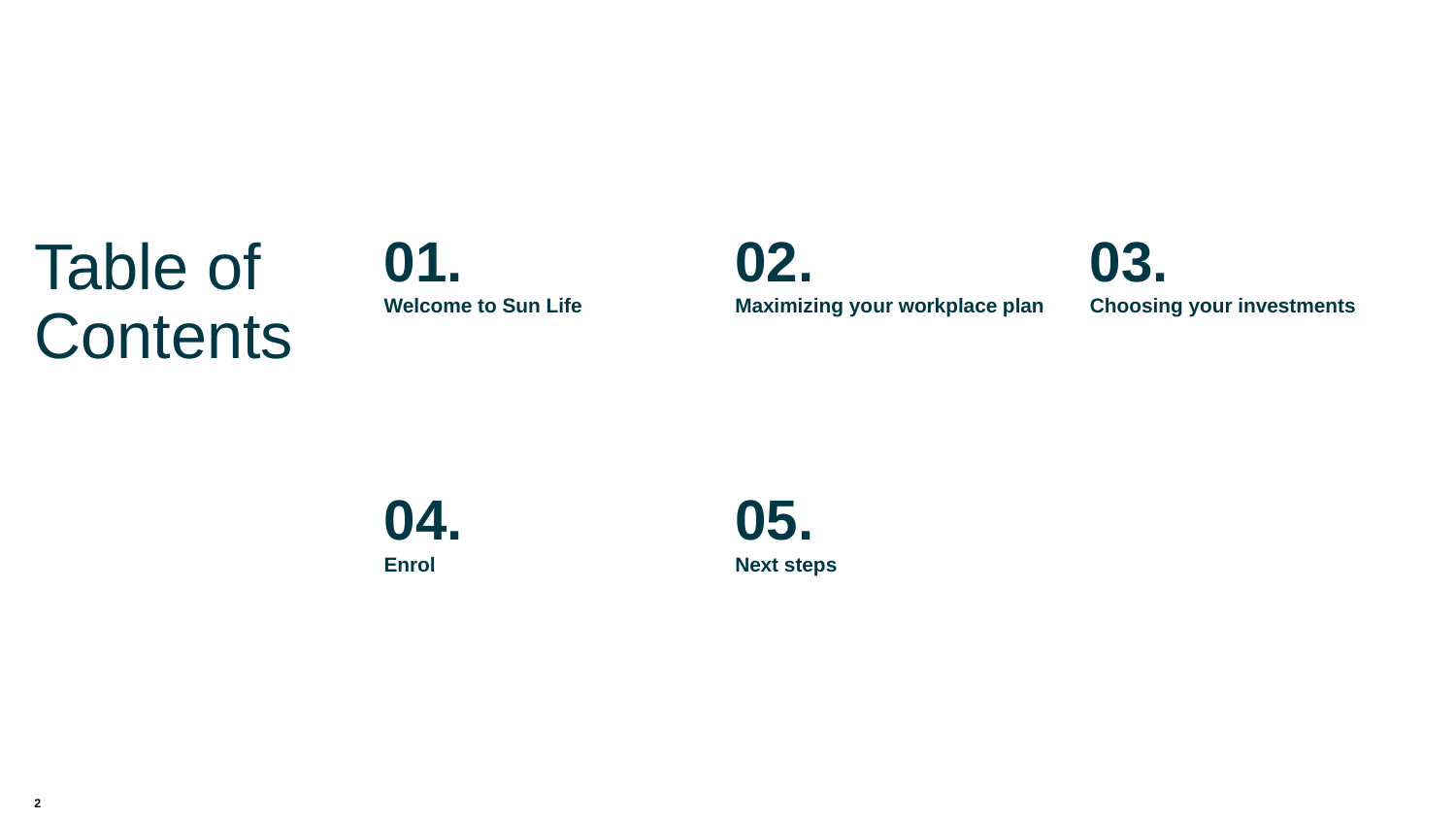

01.
02.
03.
# Table of Contents
Welcome to Sun Life
Maximizing your workplace plan
Choosing your investments

04.
05.

Enrol
Next steps

2